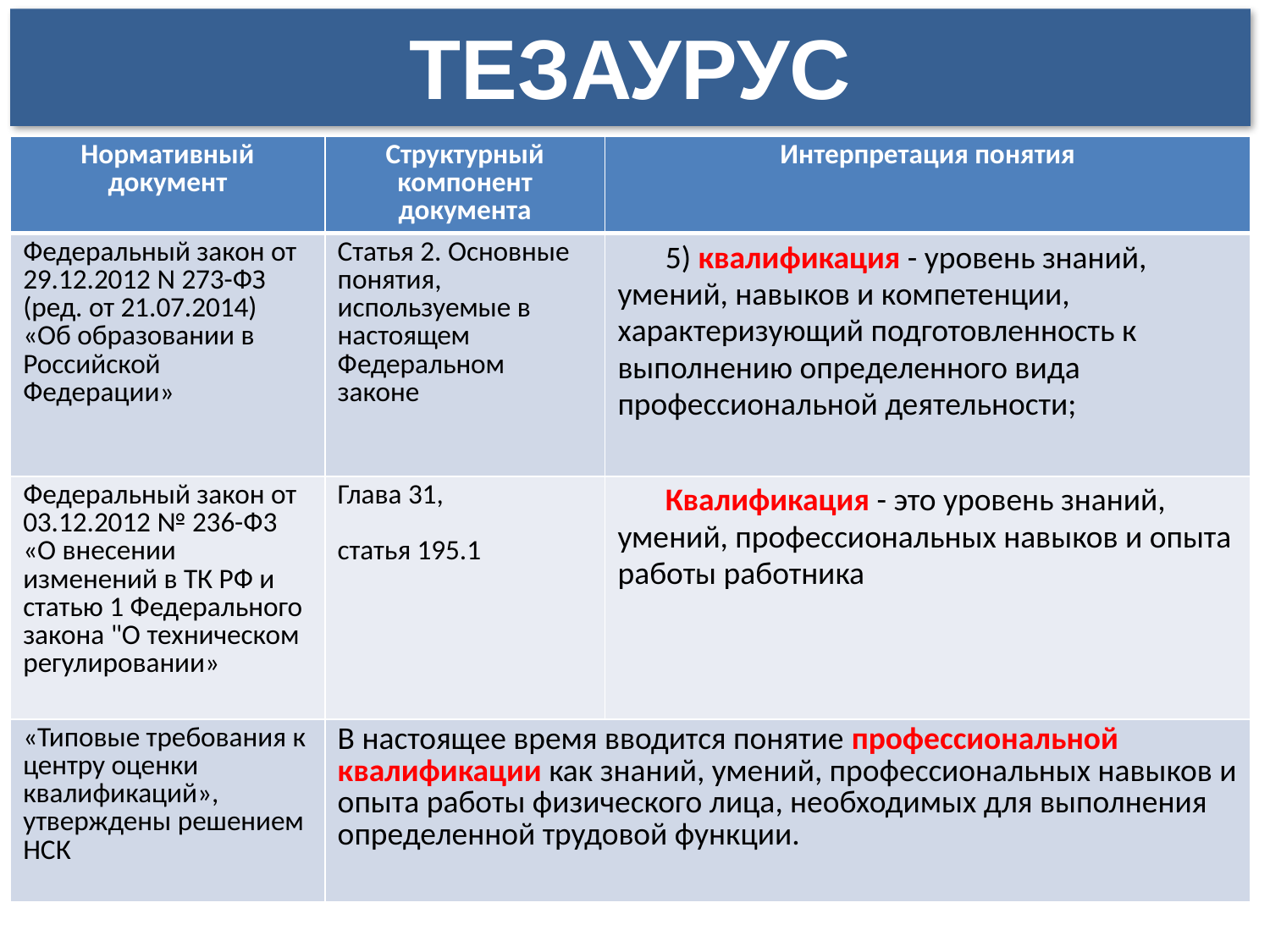

ТЕЗАУРУС
| Нормативный документ | Структурный компонент документа | Интерпретация понятия |
| --- | --- | --- |
| Федеральный закон от 29.12.2012 N 273-ФЗ (ред. от 21.07.2014) «Об образовании в Российской Федерации» | Статья 2. Основные понятия, используемые в настоящем Федеральном законе | 5) квалификация - уровень знаний, умений, навыков и компетенции, характеризующий подготовленность к выполнению определенного вида профессиональной деятельности; |
| Федеральный закон от 03.12.2012 № 236-Ф3 «О внесении изменений в ТК РФ и статью 1 Федерального закона "О техническом регулировании» | Глава 31, статья 195.1 | Квалификация - это уровень знаний, умений, профессиональных навыков и опыта работы работника |
| «Типовые требования к центру оценки квалификаций», утверждены решением НСК | В настоящее время вводится понятие профессиональной квалификации как знаний, умений, профессиональных навыков и опыта работы физического лица, необходимых для выполнения определенной трудовой функции. |  |